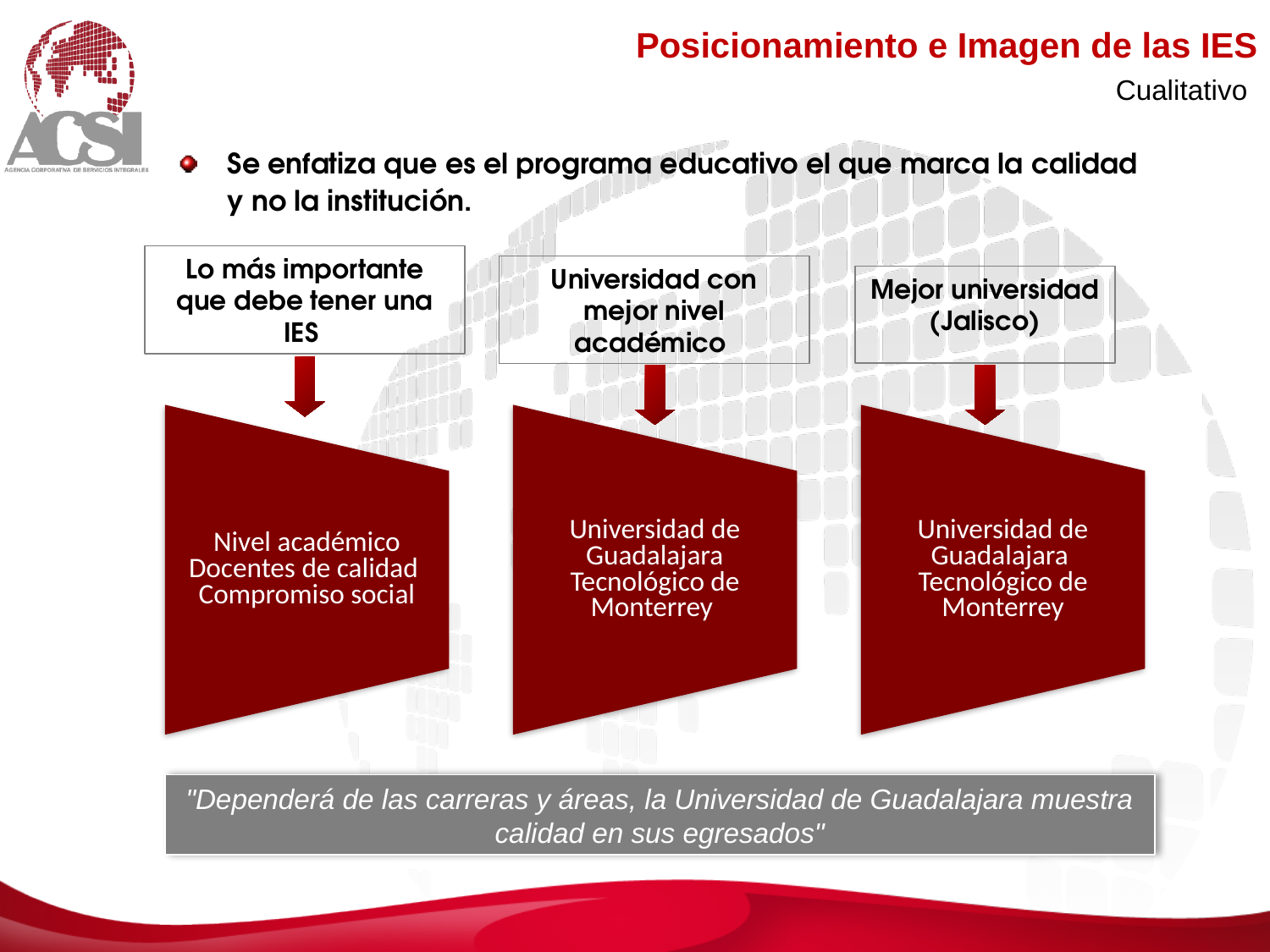

Posicionamiento e Imagen de las IES Cualitativo
Se enfatiza que es el programa educativo el que marca la calidad y no la institución.

Lo más importante que debe tener una IES
Universidad con mejor nivel académico
Mejor universidad (Jalisco)

Nivel académico
Universidad de Guadalajara
Tecnológico de Monterrey
Universidad de Guadalajara
Docentes de calidad
Compromiso social
Tecnológico de Monterrey
"Dependerá de las carreras y áreas, la Universidad de Guadalajara muestra calidad en sus egresados"